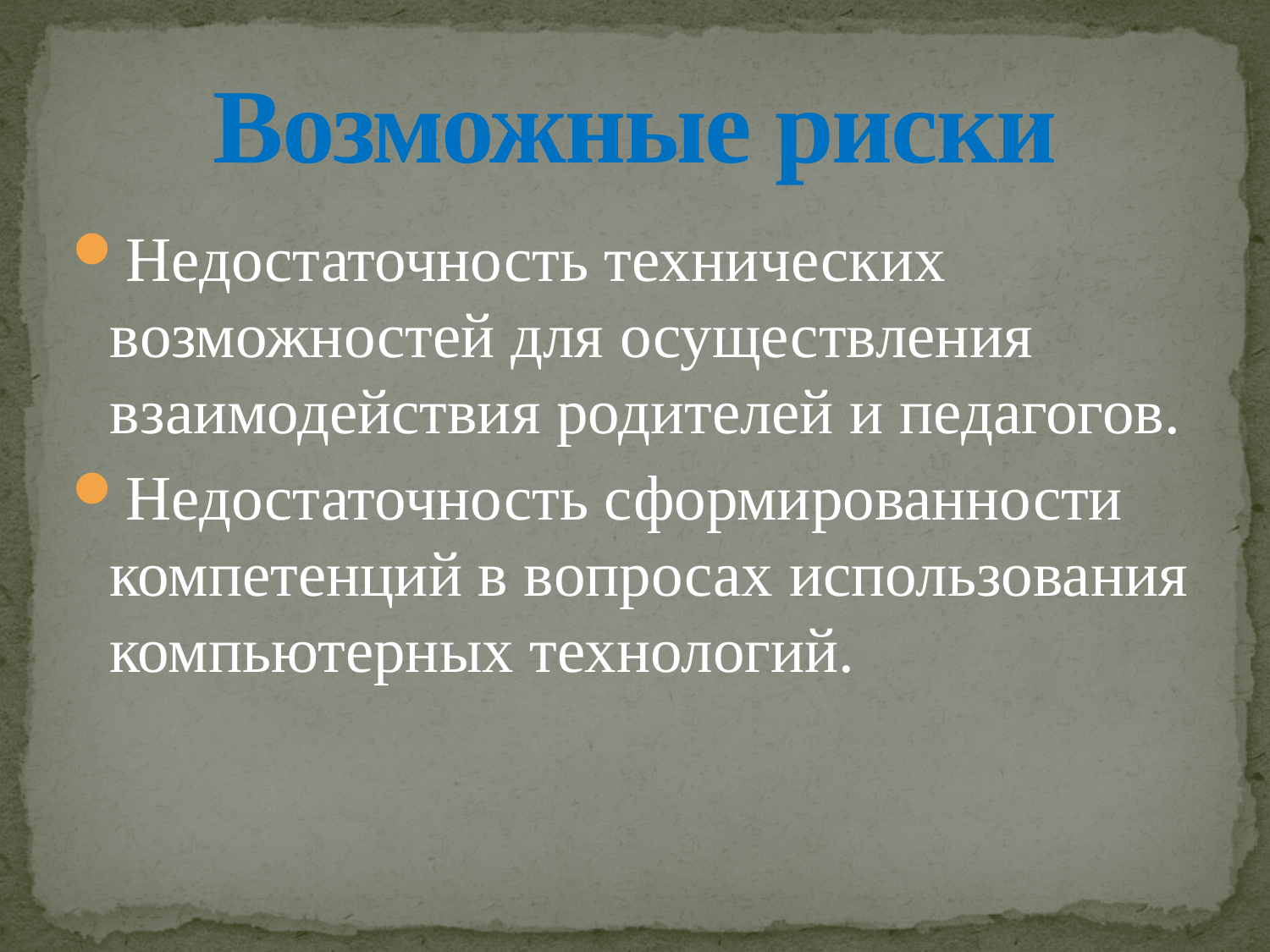

# Возможные риски
Недостаточность технических возможностей для осуществления взаимодействия родителей и педагогов.
Недостаточность сформированности компетенций в вопросах использования компьютерных технологий.